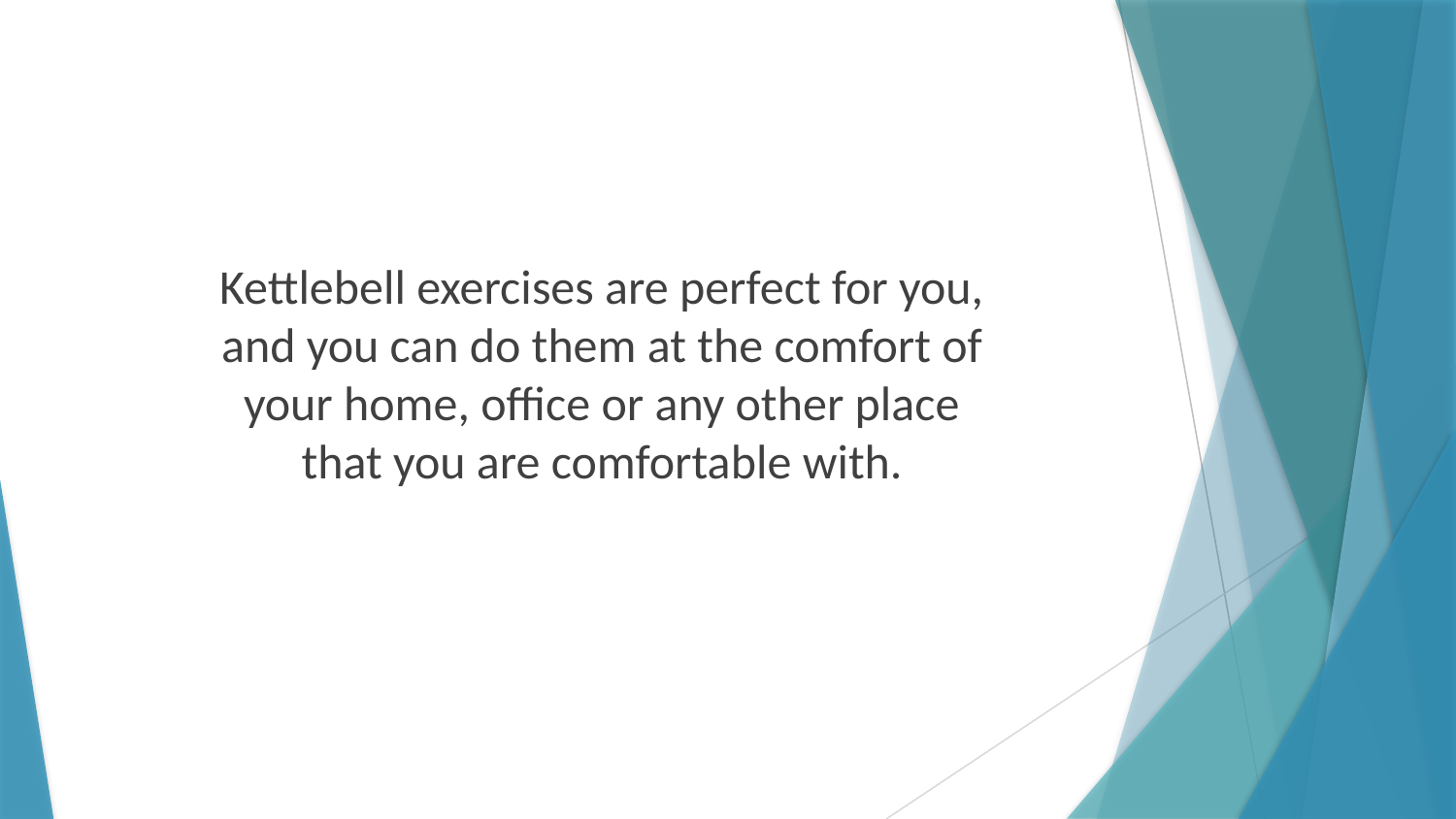

Kettlebell exercises are perfect for you, and you can do them at the comfort of your home, office or any other place that you are comfortable with.